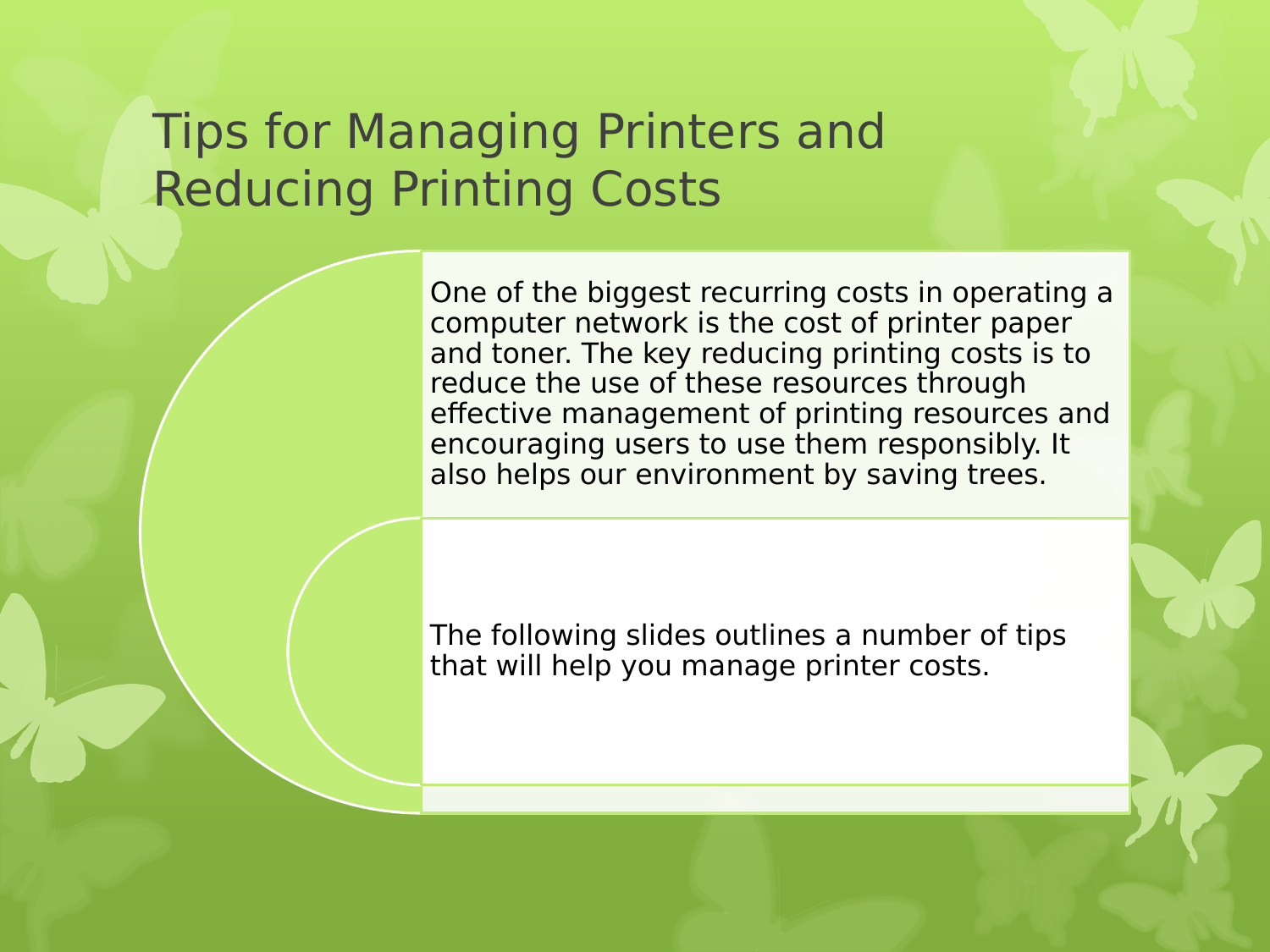

# Tips for Managing Printers and Reducing Printing Costs
One of the biggest recurring costs in operating a computer network is the cost of printer paper and toner. The key reducing printing costs is to reduce the use of these resources through effective management of printing resources and encouraging users to use them responsibly. It also helps our environment by saving trees.
The following slides outlines a number of tips that will help you manage printer costs.